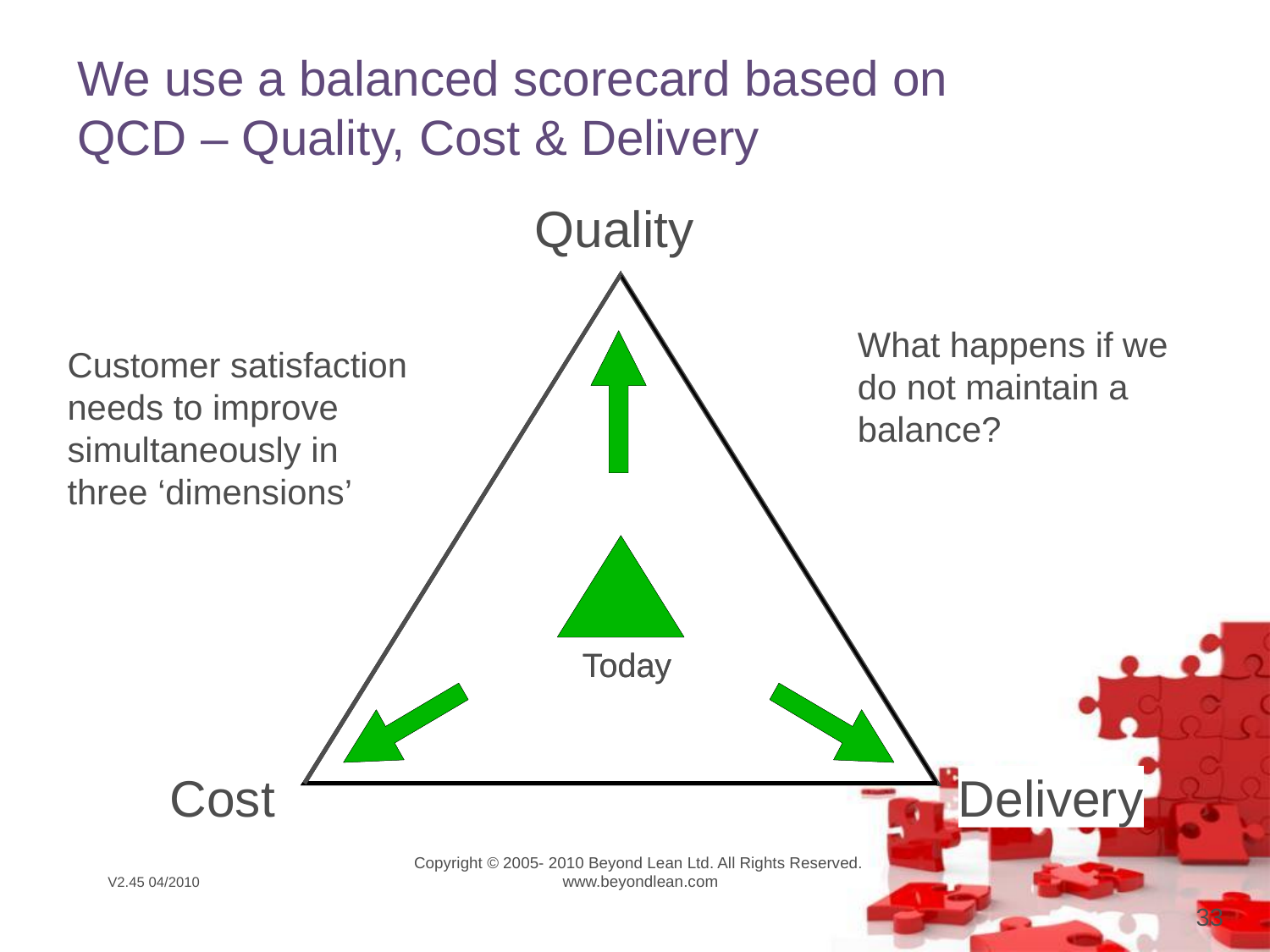

We use a balanced scorecard based on QCD – Quality, Cost & Delivery
Quality

What happens if we do not maintain a balance?

Customer satisfaction needs to improve simultaneously in three ‘dimensions’

Today
Today

Cost
D
Delivery

33